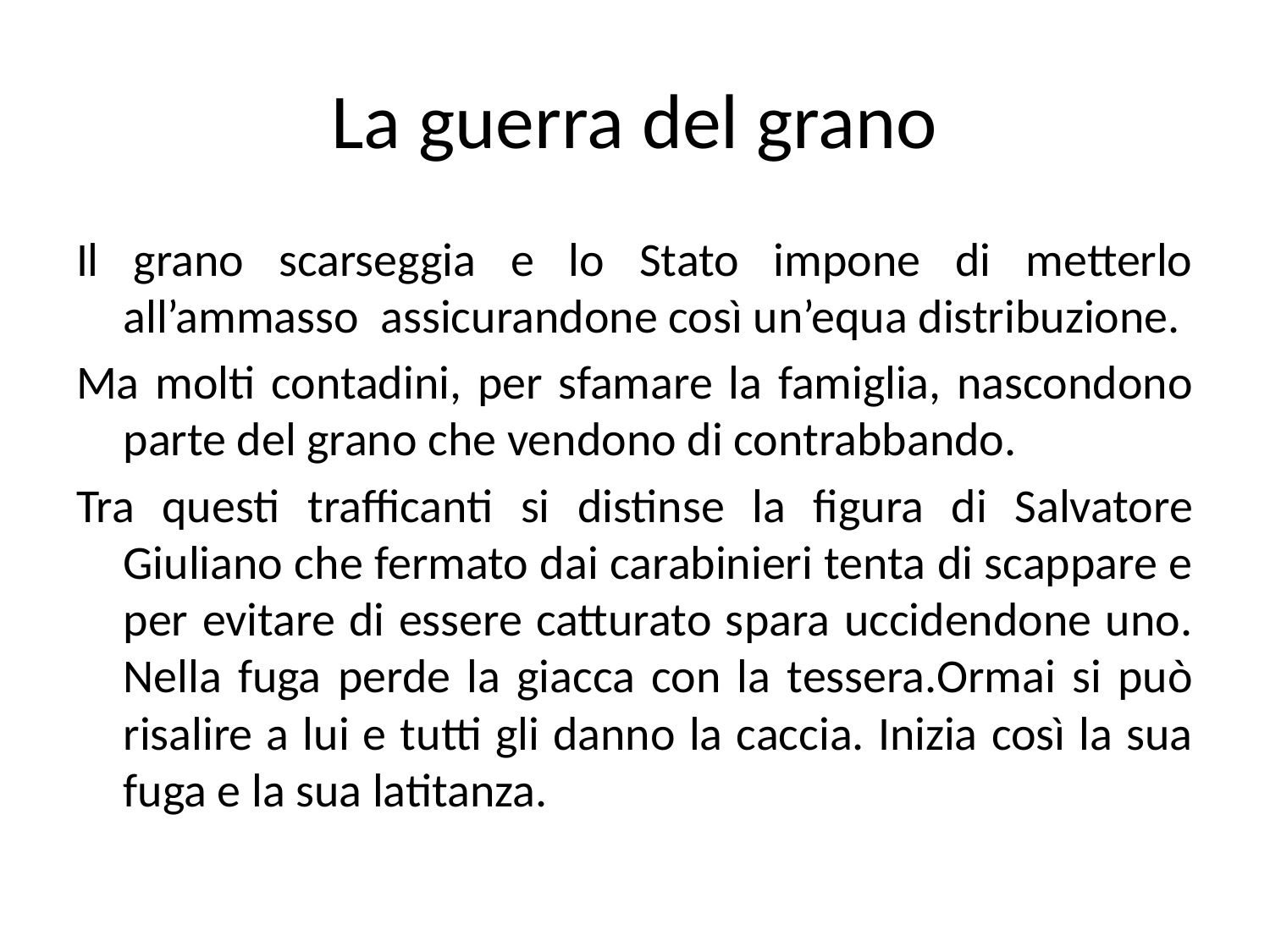

# La guerra del grano
Il grano scarseggia e lo Stato impone di metterlo all’ammasso  assicurandone così un’equa distribuzione.
Ma molti contadini, per sfamare la famiglia, nascondono parte del grano che vendono di contrabbando.
Tra questi trafficanti si distinse la figura di Salvatore Giuliano che fermato dai carabinieri tenta di scappare e per evitare di essere catturato spara uccidendone uno. Nella fuga perde la giacca con la tessera.Ormai si può risalire a lui e tutti gli danno la caccia. Inizia così la sua fuga e la sua latitanza.